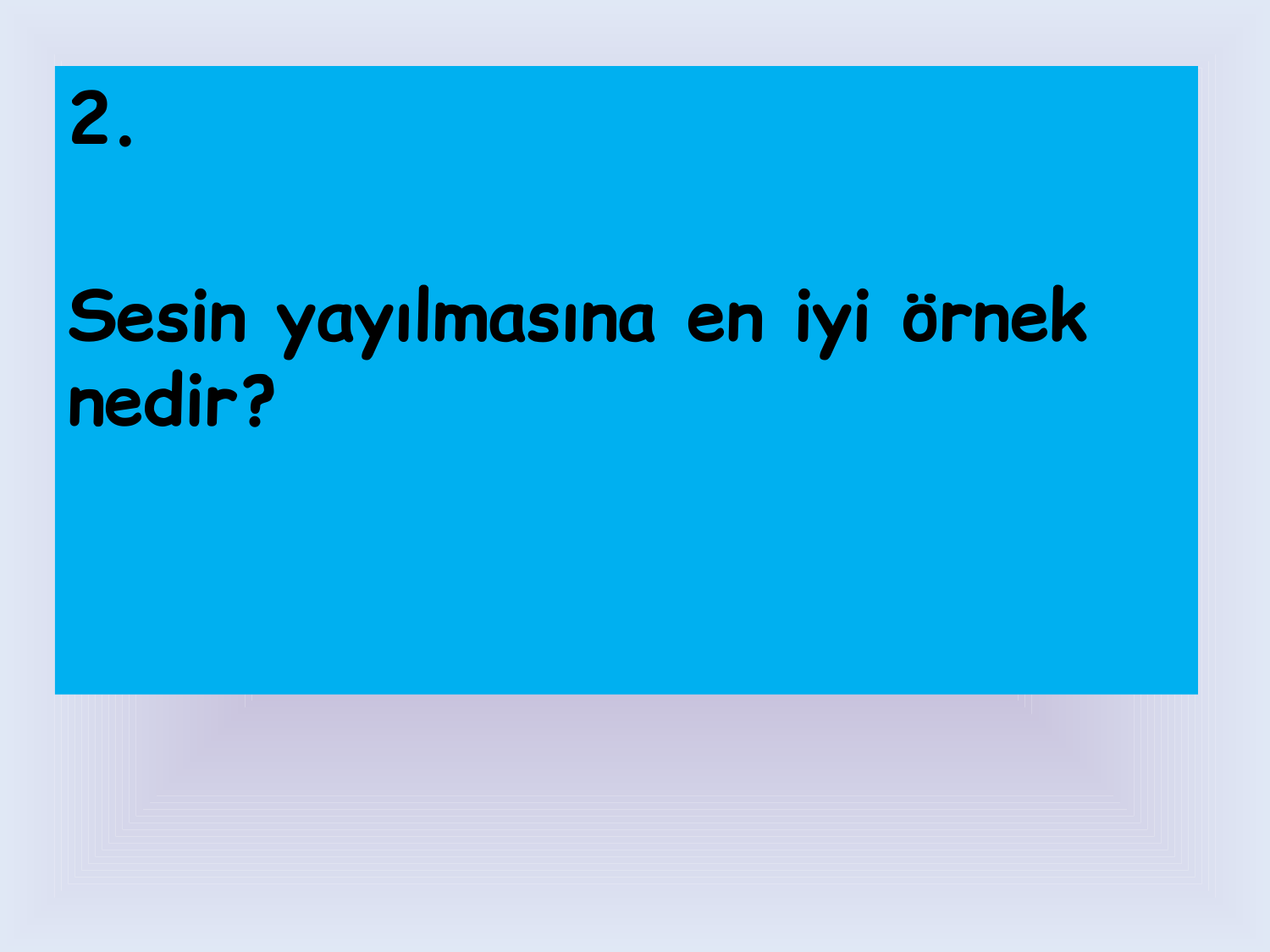

2.

Sesin yayılmasına en iyi örnek nedir?